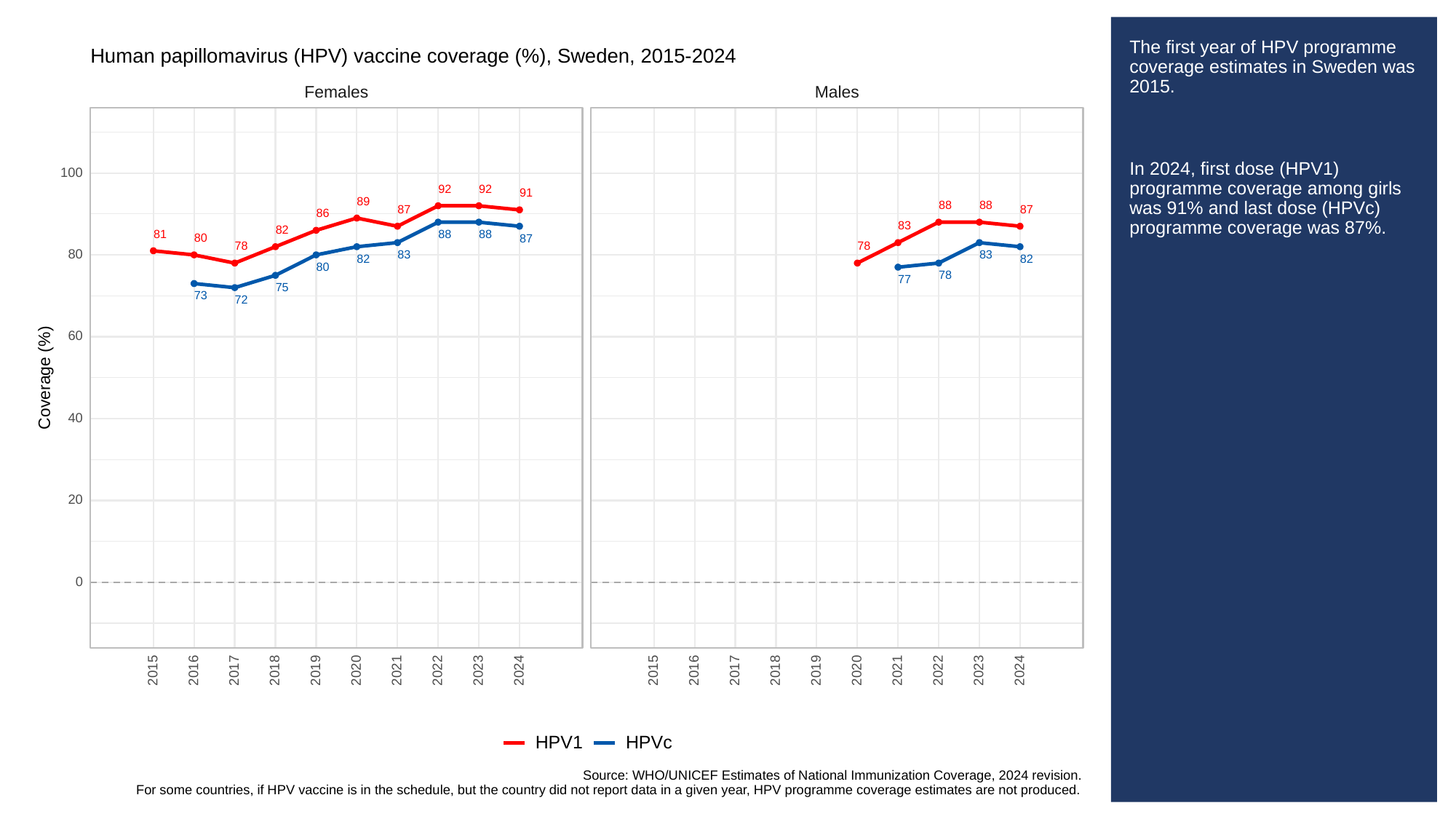

# The first year of HPV programme coverage estimates in Sweden was 2015.

In 2024, first dose (HPV1) programme coverage among girls was 91% and last dose (HPVc) programme coverage was 87%.

Human papillomavirus (HPV) vaccine coverage (%), Sweden, 2015-2024
Females
Males

100

92
92
91
89
88
88

87
87

86

83

82

81
88
88
80
87

78
78

80
83
83

82
82

80

78

77

75

73

72
60

Coverage (%)

40

20

0

2023
2023
2015
2016
2017
2018
2019
2020
2021
2022
2024
2015
2016
2017
2018
2019
2020
2021
2022
2024
HPVc
HPV1

Source: WHO/UNICEF Estimates of National Immunization Coverage, 2024 revision.
For some countries, if HPV vaccine is in the schedule, but the country did not report data in a given year, HPV programme coverage estimates are not produced.